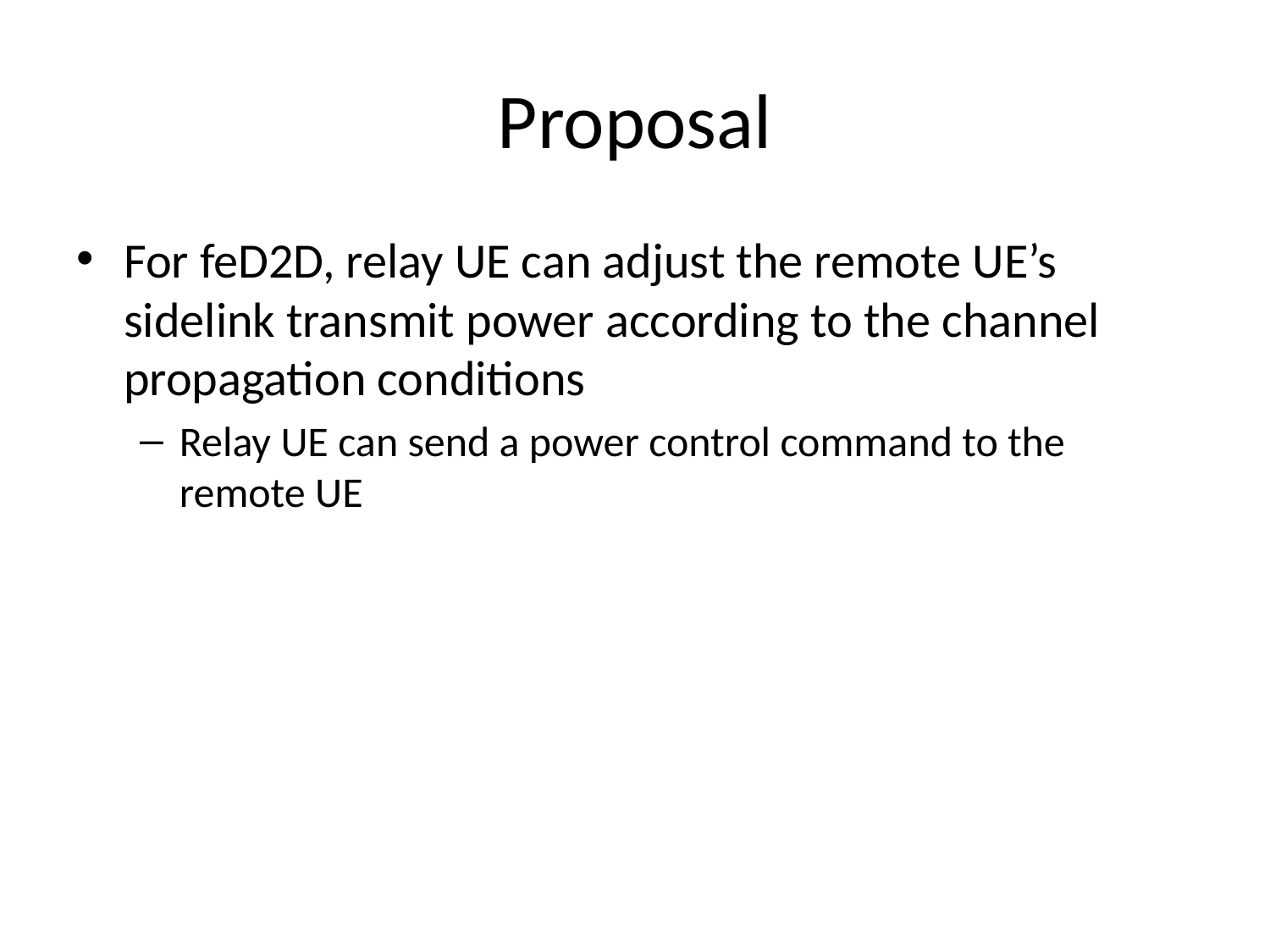

# Proposal
For feD2D, relay UE can adjust the remote UE’s sidelink transmit power according to the channel propagation conditions
Relay UE can send a power control command to the remote UE